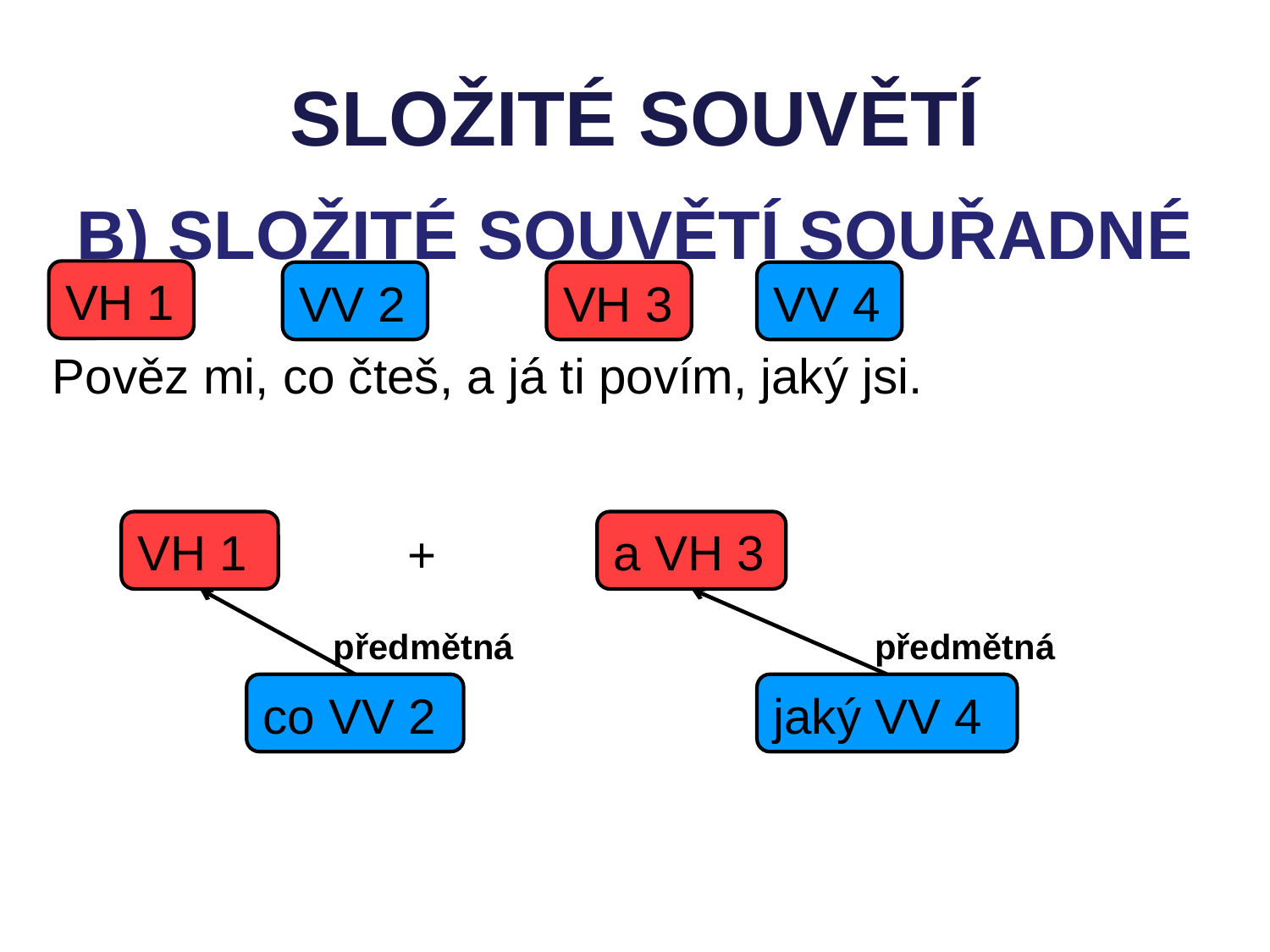

SLOŽITÉ SOUVĚTÍ
B) SLOŽITÉ SOUVĚTÍ SOUŘADNÉ
VH 1
VV 2
VH 3
VV 4
Pověz mi, co čteš, a já ti povím, jaký jsi.
VH 1
a VH 3
+
předmětná
předmětná
co VV 2
jaký VV 4